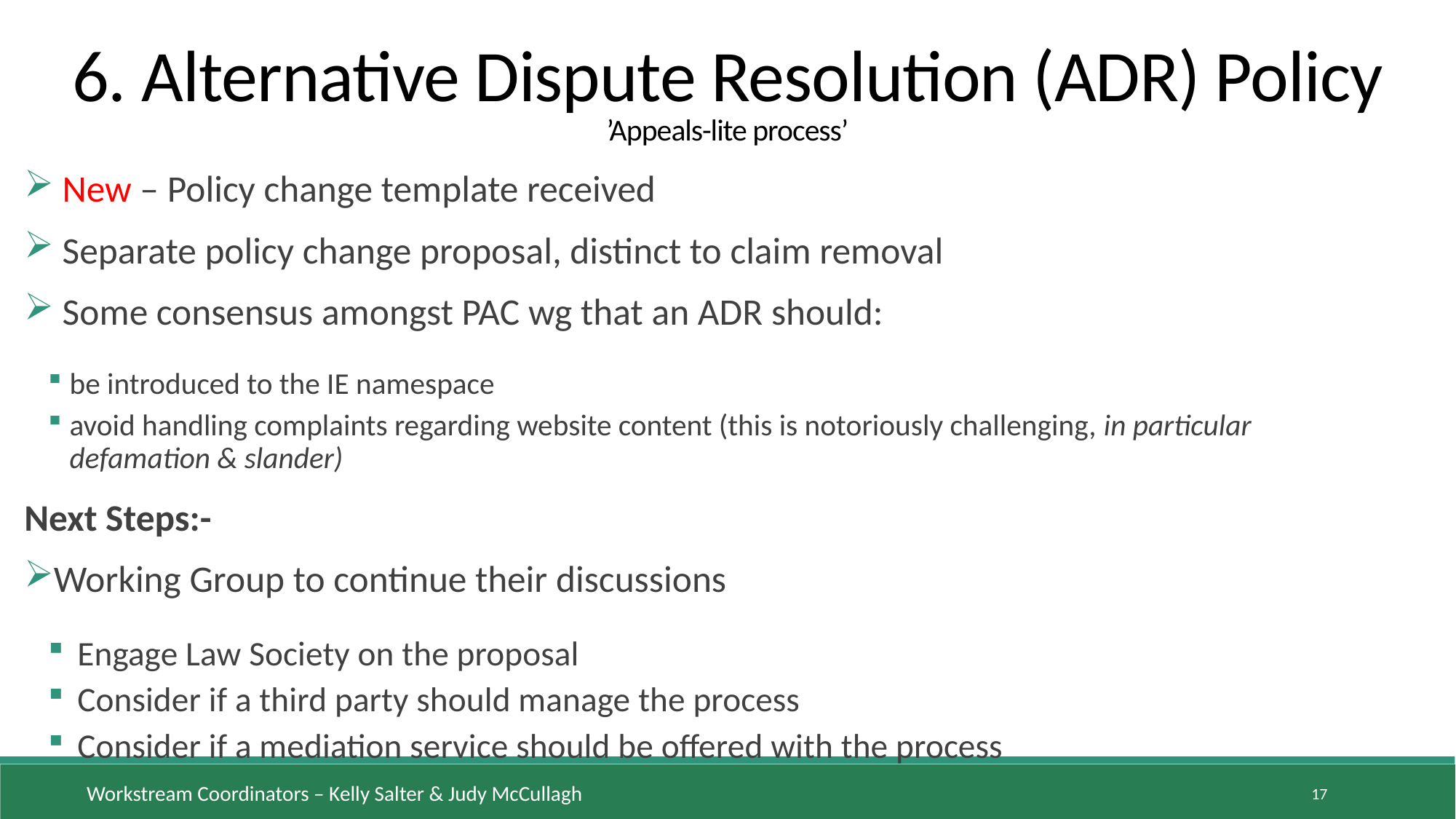

6. Alternative Dispute Resolution (ADR) Policy
’Appeals-lite process’
 New – Policy change template received
 Separate policy change proposal, distinct to claim removal
 Some consensus amongst PAC wg that an ADR should:

be introduced to the IE namespace
avoid handling complaints regarding website content (this is notoriously challenging, in particular defamation & slander)
Next Steps:-
Working Group to continue their discussions

 Engage Law Society on the proposal
 Consider if a third party should manage the process
 Consider if a mediation service should be offered with the process
17
Workstream Coordinators – Kelly Salter & Judy McCullagh